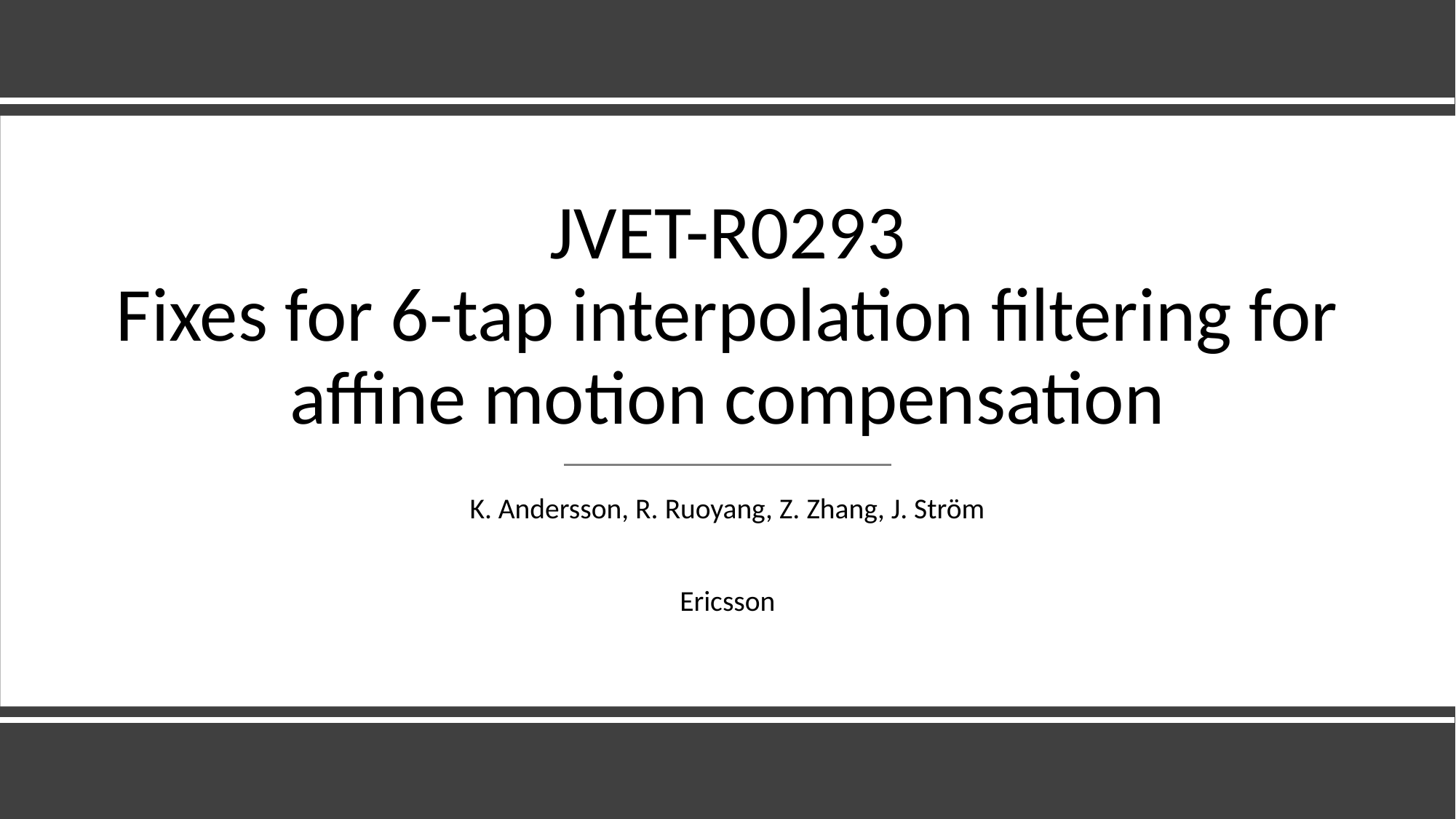

# JVET-R0293 Fixes for 6-tap interpolation filtering for affine motion compensation
K. Andersson, R. Ruoyang, Z. Zhang, J. Ström

Ericsson